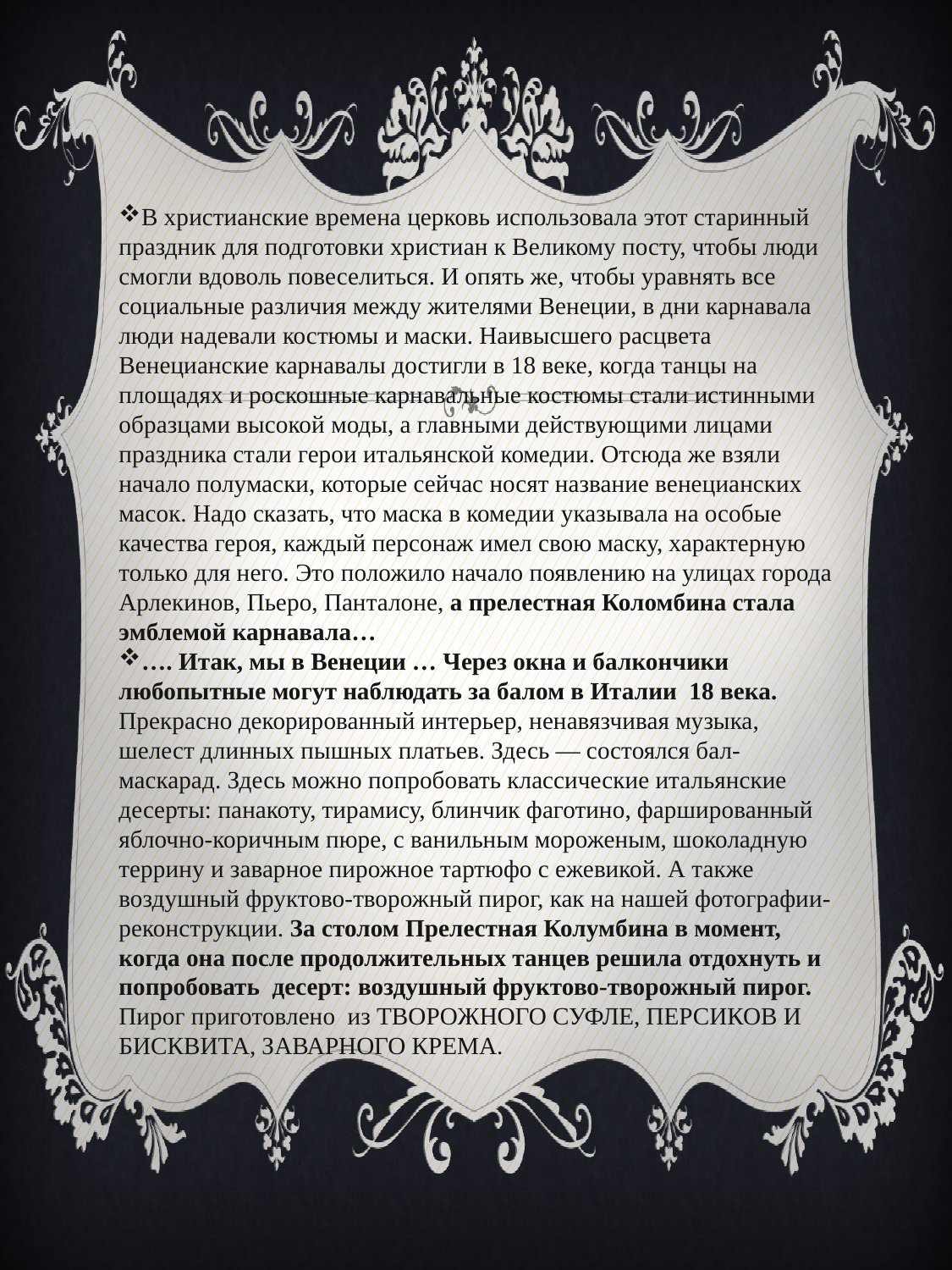

В христианские времена церковь использовала этот старинный праздник для подготовки христиан к Великому посту, чтобы люди смогли вдоволь повеселиться. И опять же, чтобы уравнять все социальные различия между жителями Венеции, в дни карнавала люди надевали костюмы и маски. Наивысшего расцвета Венецианские карнавалы достигли в 18 веке, когда танцы на площадях и роскошные карнавальные костюмы стали истинными образцами высокой моды, а главными действующими лицами праздника стали герои итальянской комедии. Отсюда же взяли начало полумаски, которые сейчас носят название венецианских масок. Надо сказать, что маска в комедии указывала на особые качества героя, каждый персонаж имел свою маску, характерную только для него. Это положило начало появлению на улицах города Арлекинов, Пьеро, Панталоне, а прелестная Коломбина стала эмблемой карнавала…
…. Итак, мы в Венеции … Через окна и балкончики  любопытные могут наблюдать за балом в Италии  18 века. Прекрасно декорированный интерьер, ненавязчивая музыка, шелест длинных пышных платьев. Здесь — состоялся бал-маскарад. Здесь можно попробовать классические итальянские десерты: панакоту, тирамису, блинчик фаготино, фаршированный яблочно-коричным пюре, с ванильным мороженым, шоколадную террину и заварное пирожное тартюфо с ежевикой. А также воздушный фруктово-творожный пирог, как на нашей фотографии-реконструкции. За столом Прелестная Колумбина в момент, когда она после продолжительных танцев решила отдохнуть и попробовать  десерт: воздушный фруктово-творожный пирог.  Пирог приготовлено  из ТВОРОЖНОГО СУФЛЕ, персиков и БИСКВИТа, ЗАВАРНОГО КРЕМА.